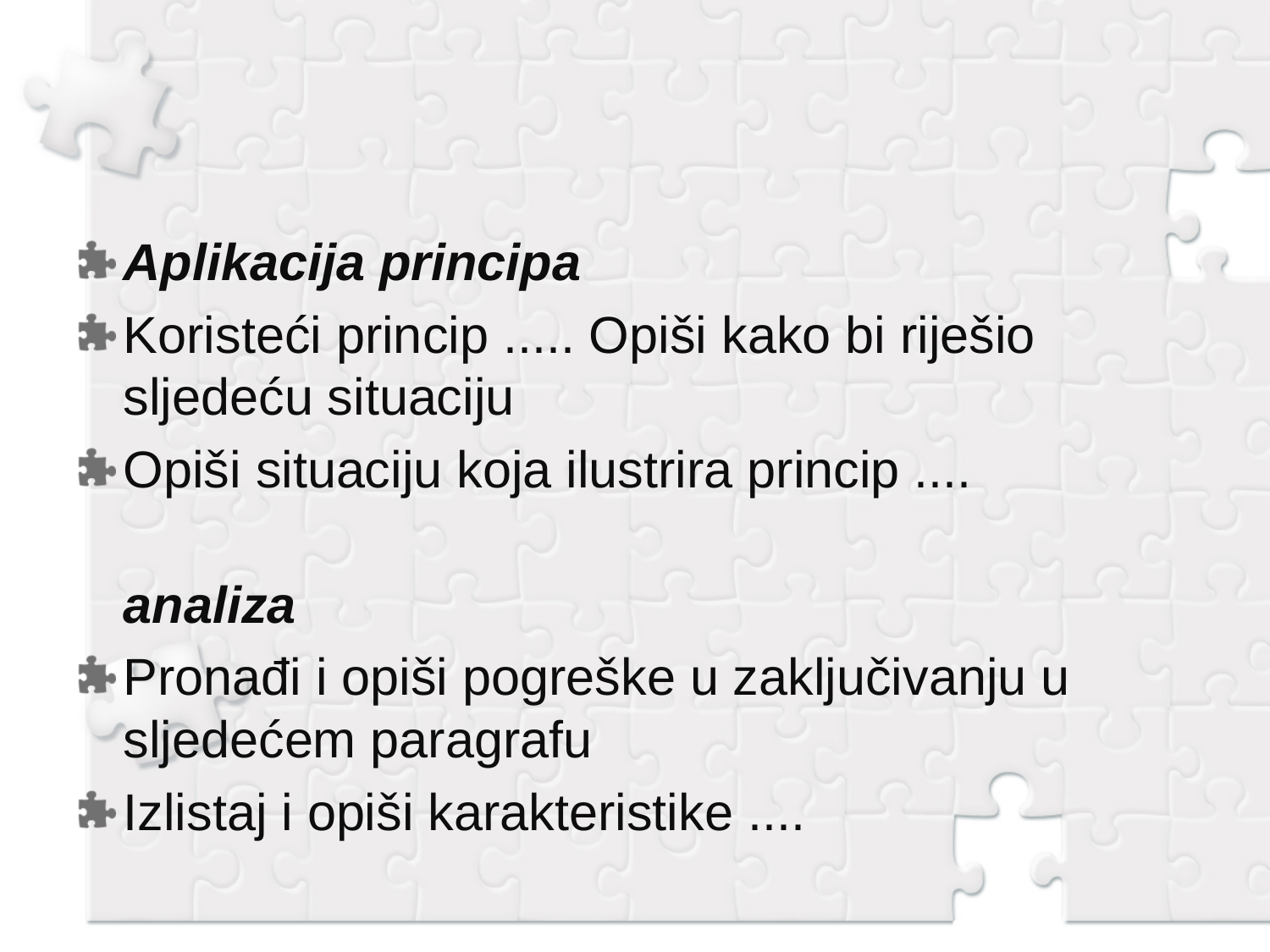

#
Aplikacija principa
Koristeći princip ..... Opiši kako bi riješio sljedeću situaciju
Opiši situaciju koja ilustrira princip ....
analiza
Pronađi i opiši pogreške u zaključivanju u sljedećem paragrafu
Izlistaj i opiši karakteristike ....